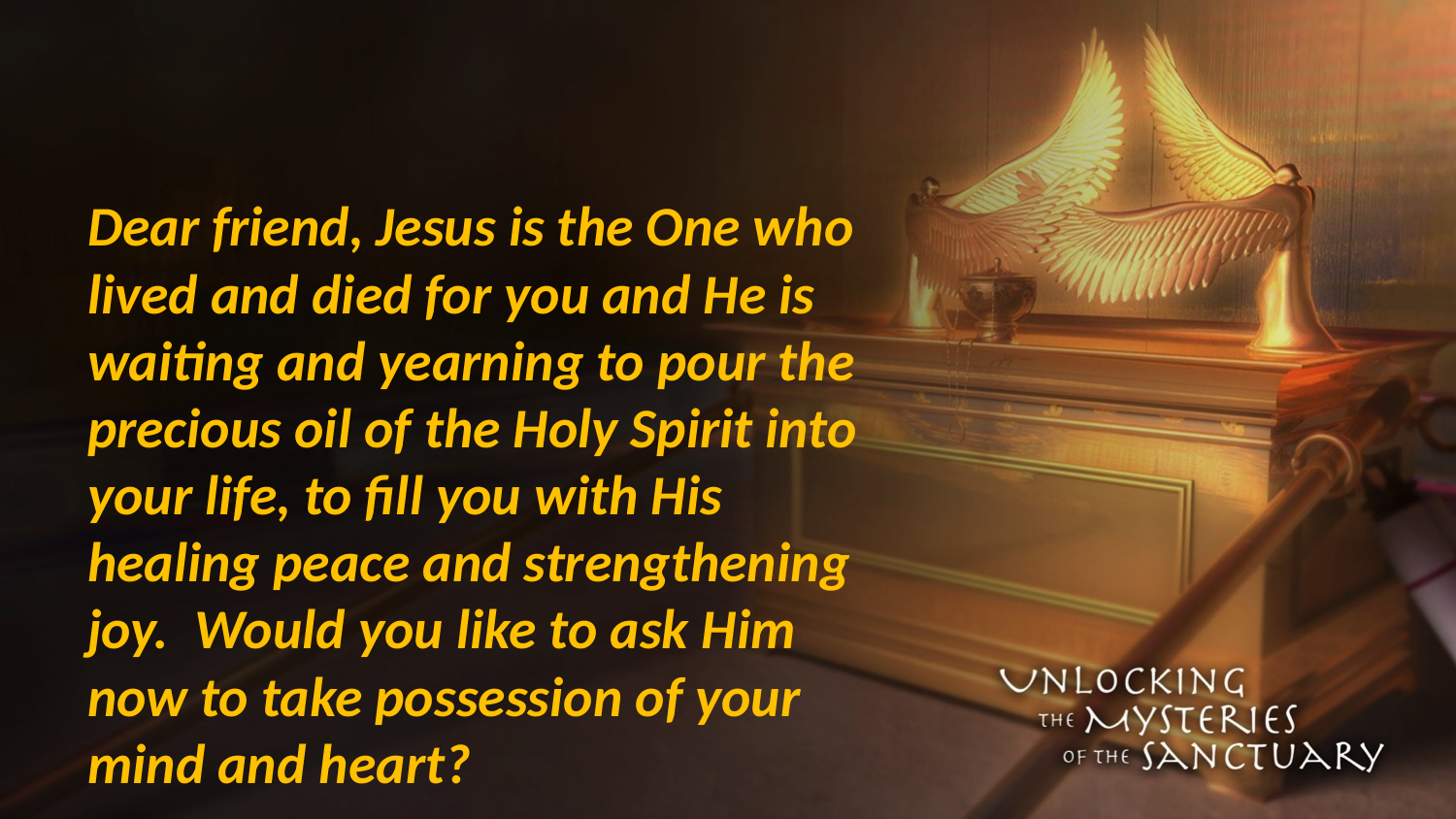

#
Dear friend, Jesus is the One who lived and died for you and He is waiting and yearning to pour the precious oil of the Holy Spirit into your life, to fill you with His healing peace and strengthening joy.  Would you like to ask Him now to take possession of your mind and heart?